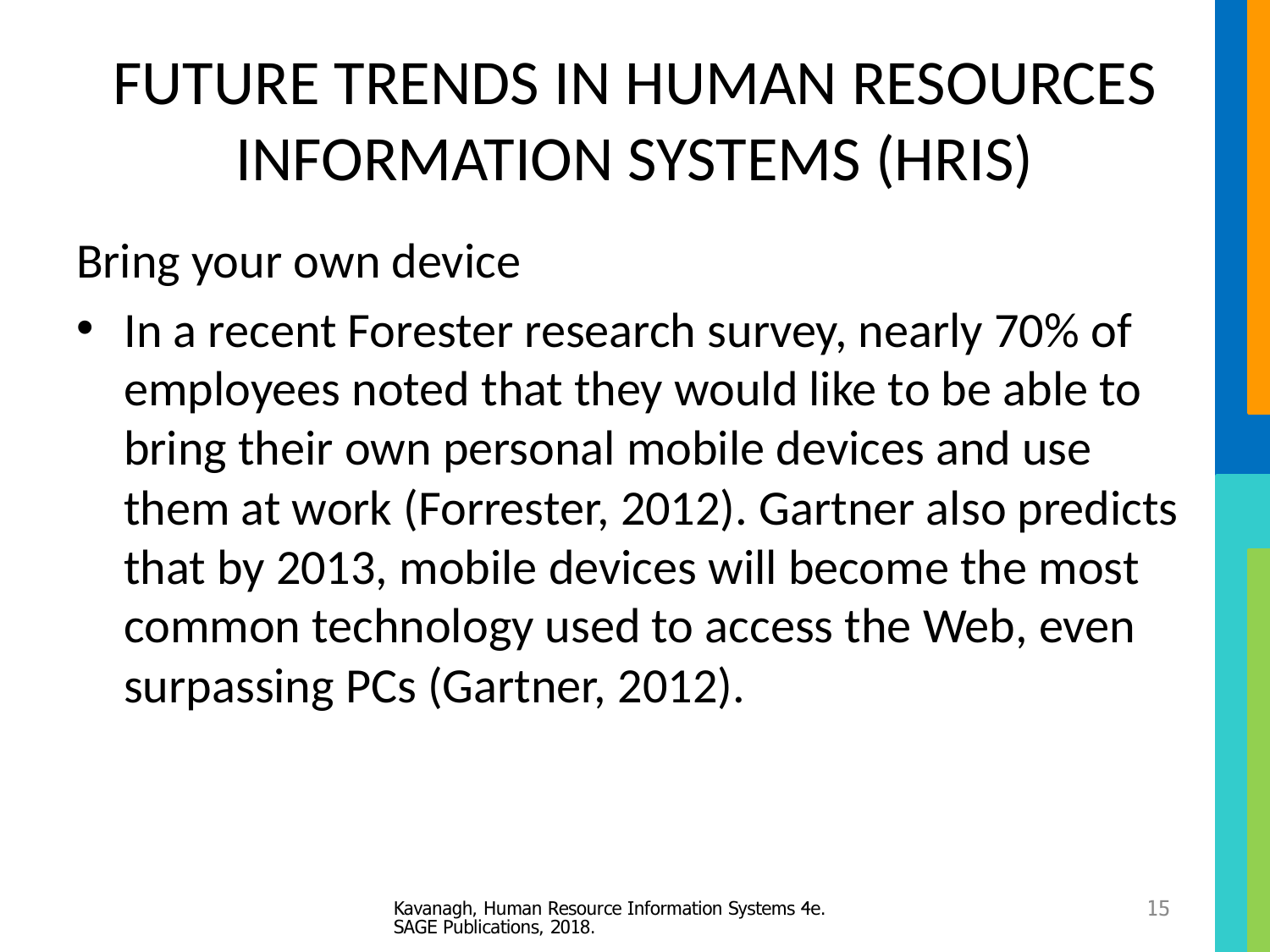

# FUTURE TRENDS IN HUMAN RESOURCES INFORMATION SYSTEMS (HRIS)
Bring your own device
In a recent Forester research survey, nearly 70% of employees noted that they would like to be able to bring their own personal mobile devices and use them at work (Forrester, 2012). Gartner also predicts that by 2013, mobile devices will become the most common technology used to access the Web, even surpassing PCs (Gartner, 2012).
Kavanagh, Human Resource Information Systems 4e. SAGE Publications, 2018.
15